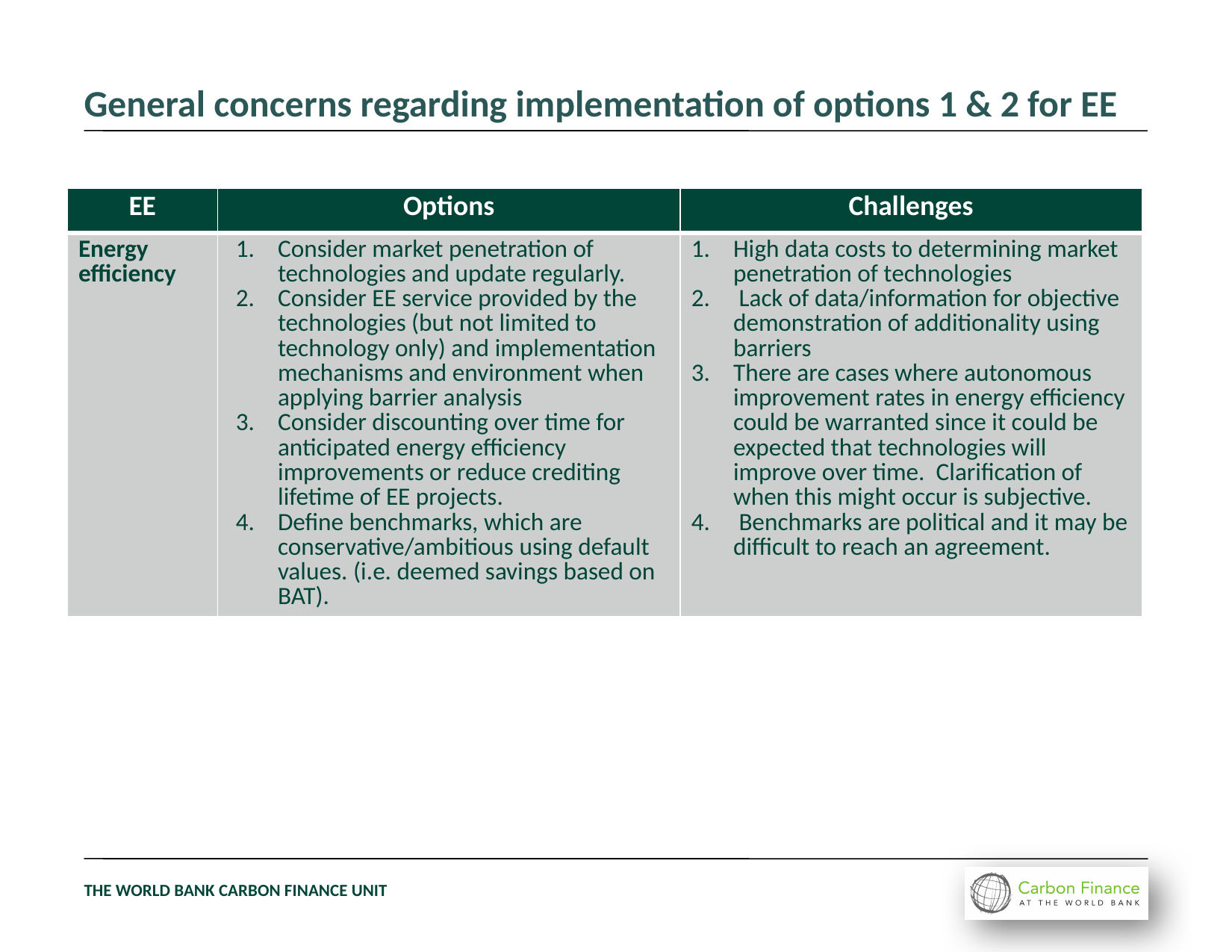

# General concerns regarding implementation of options 1 & 2 for EE
| EE | Options | Challenges |
| --- | --- | --- |
| Energy efficiency | Consider market penetration of technologies and update regularly. Consider EE service provided by the technologies (but not limited to technology only) and implementation mechanisms and environment when applying barrier analysis Consider discounting over time for anticipated energy efficiency improvements or reduce crediting lifetime of EE projects. Define benchmarks, which are conservative/ambitious using default values. (i.e. deemed savings based on BAT). | High data costs to determining market penetration of technologies Lack of data/information for objective demonstration of additionality using barriers There are cases where autonomous improvement rates in energy efficiency could be warranted since it could be expected that technologies will improve over time. Clarification of when this might occur is subjective. Benchmarks are political and it may be difficult to reach an agreement. |